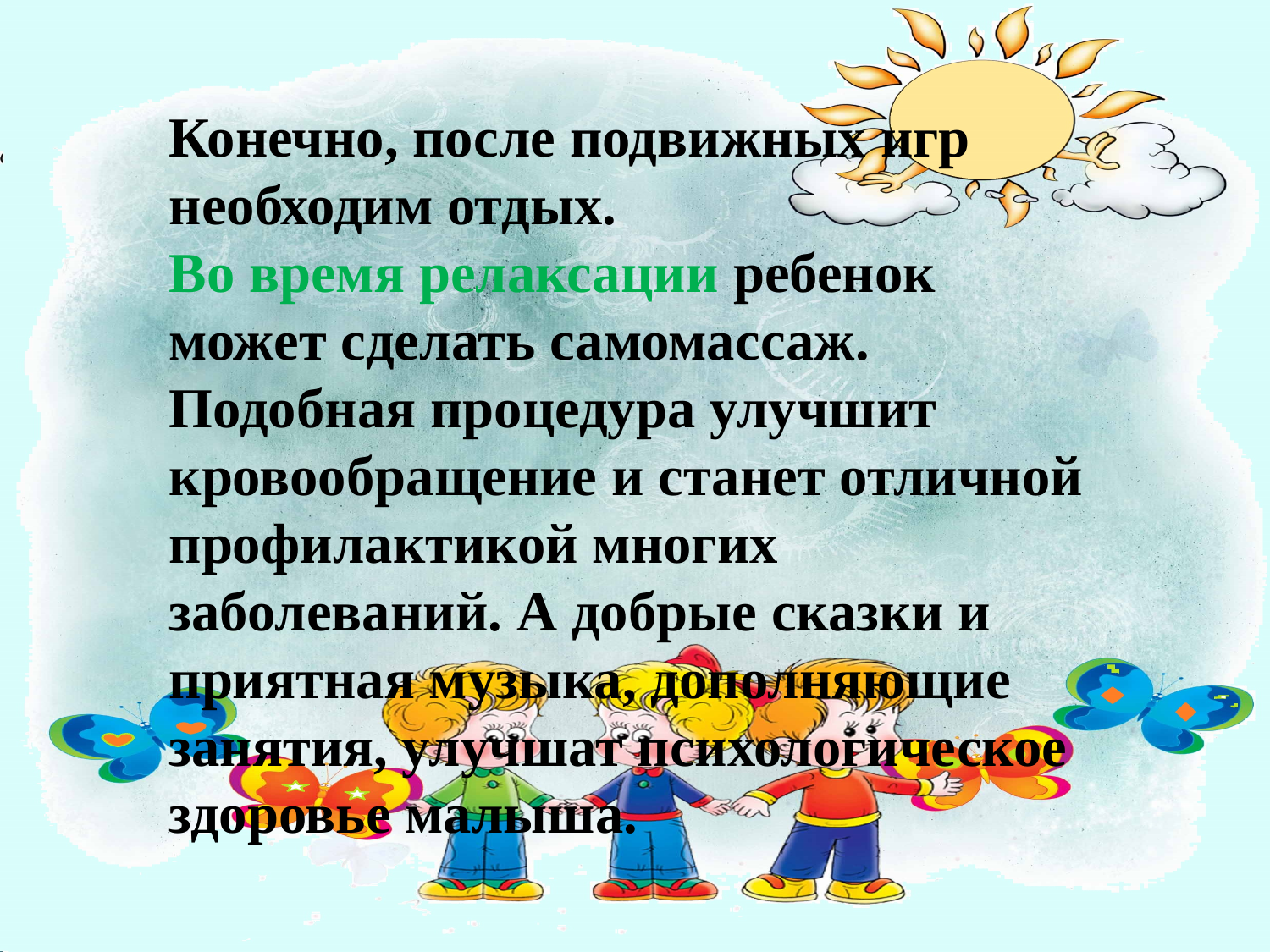

Конечно, после подвижных игр необходим отдых.
Во время релаксации ребенок может сделать самомассаж.
Подобная процедура улучшит кровообращение и станет отличной профилактикой многих заболеваний. А добрые сказки и приятная музыка, дополняющие занятия, улучшат психологическое здоровье малыша.